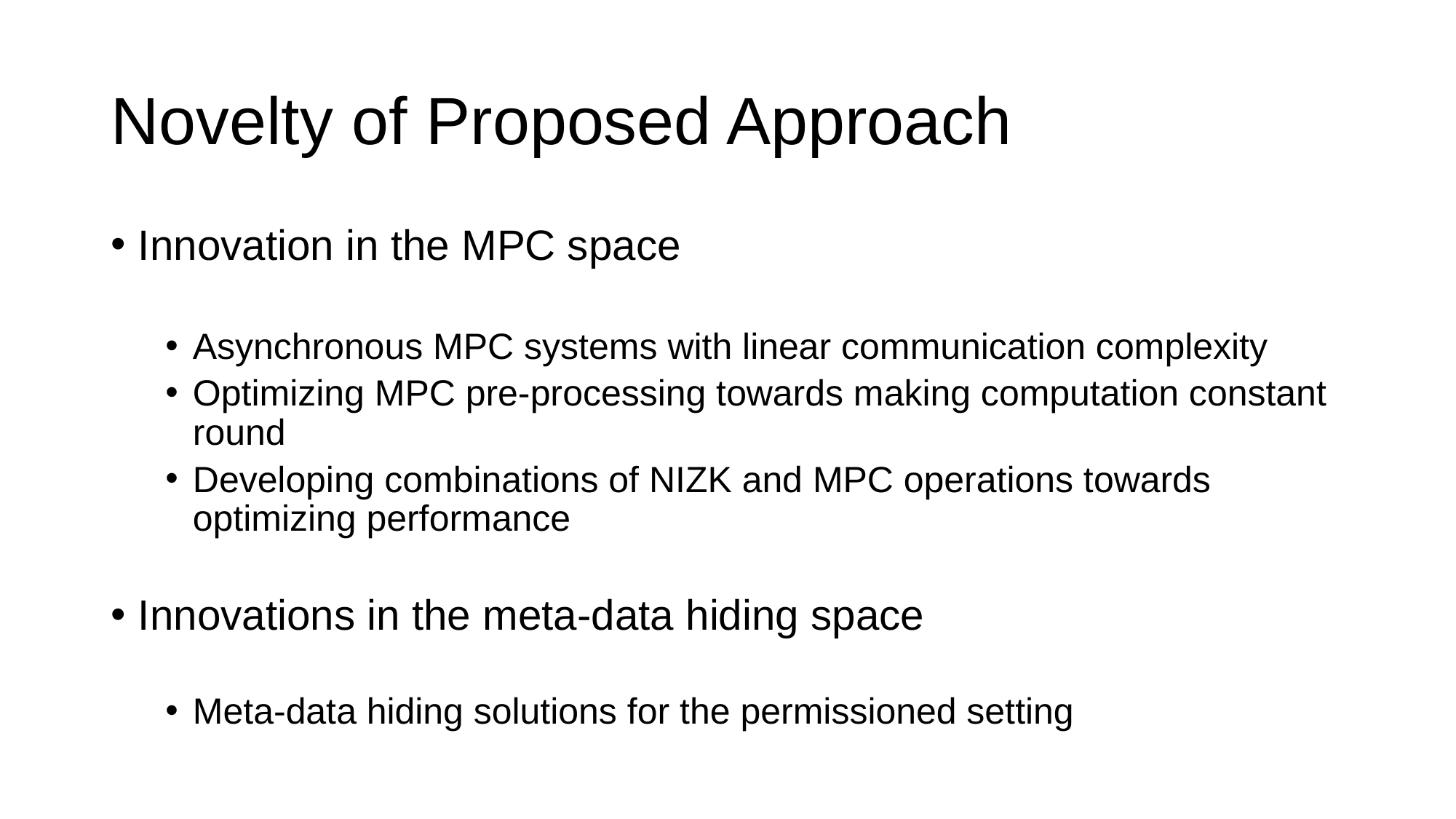

# Novelty of Proposed Approach
Innovation in the MPC space
Asynchronous MPC systems with linear communication complexity
Optimizing MPC pre-processing towards making computation constant round
Developing combinations of NIZK and MPC operations towards optimizing performance
Innovations in the meta-data hiding space
Meta-data hiding solutions for the permissioned setting